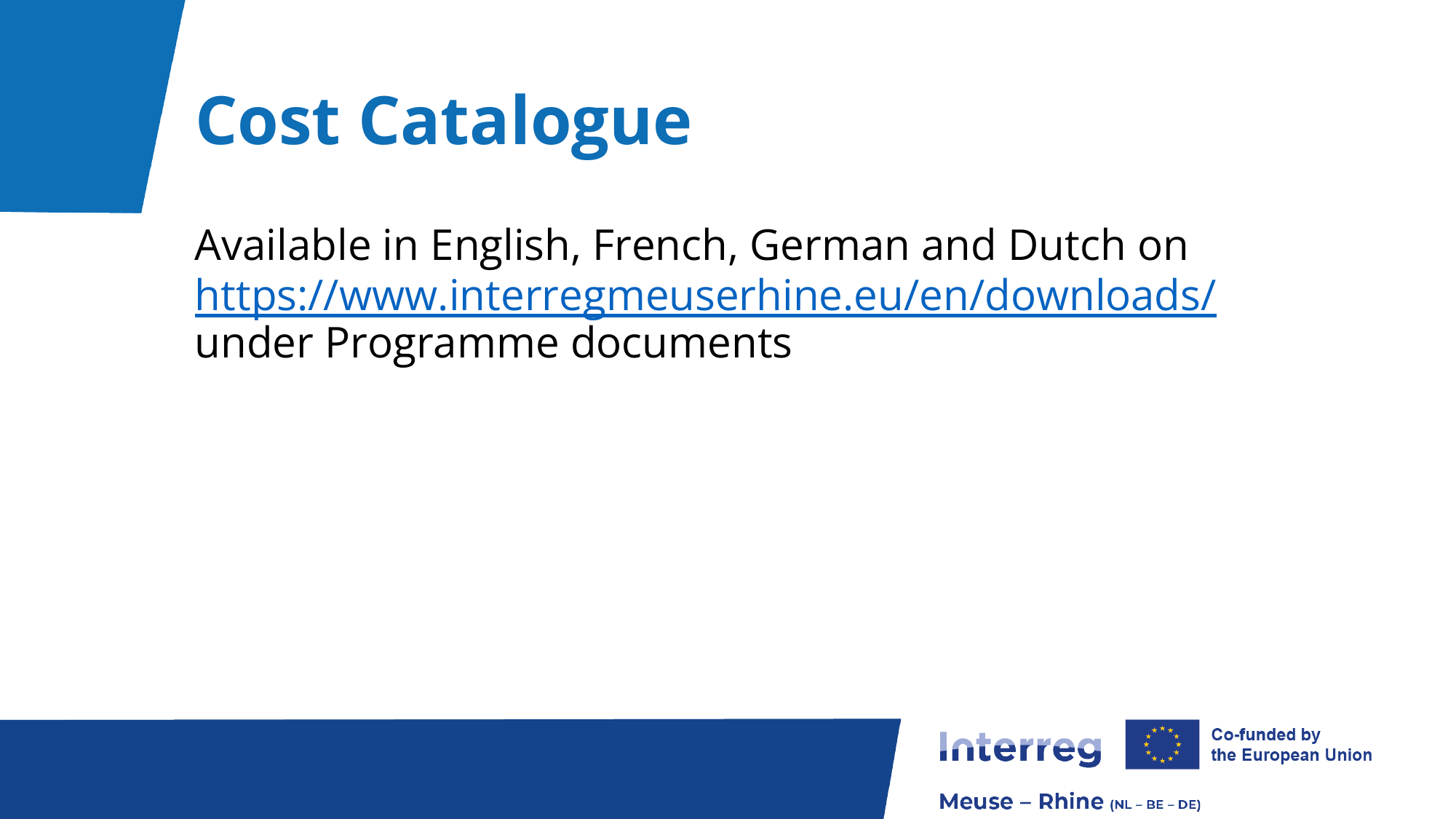

# Cost Catalogue
Available in English, French, German and Dutch on https://www.interregmeuserhine.eu/en/downloads/ under Programme documents